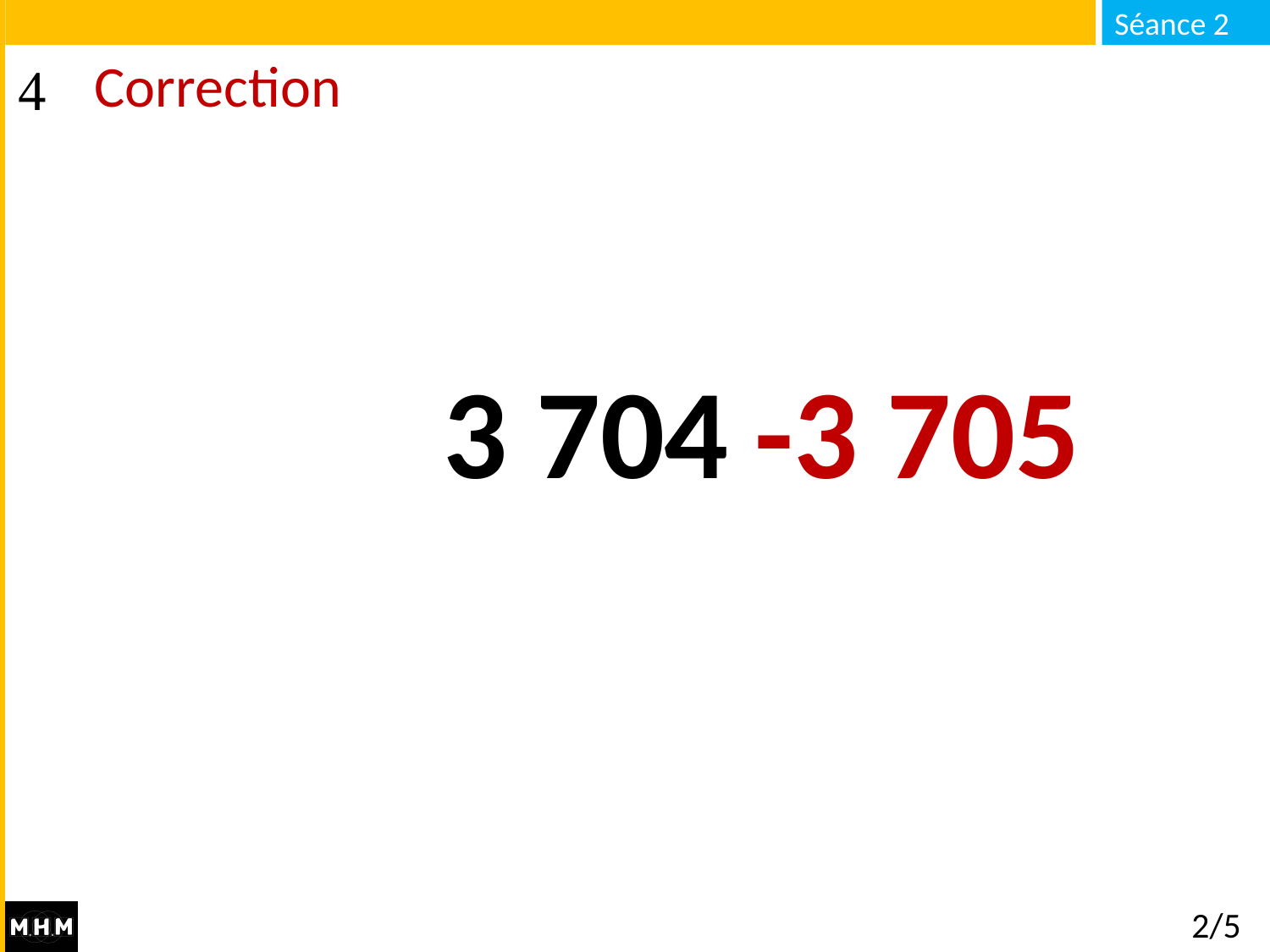

# Correction
-3 705
3 704
2/5